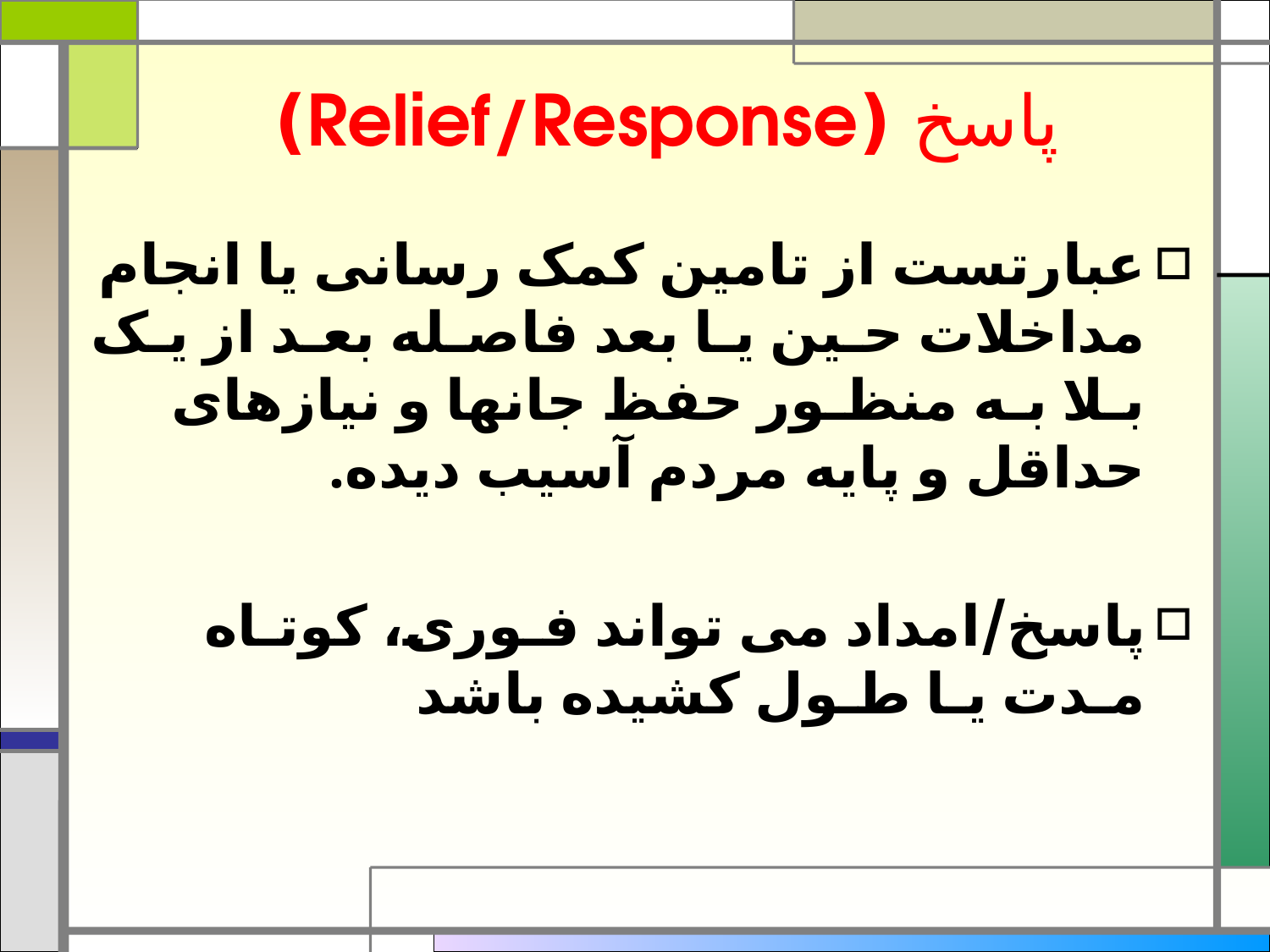

# پاسخ (Relief/Response)
عبارتست از تامين کمک رسانی یا انجام مداخلات حـين یـا بعد فاصـله بعـد از یـک بـلا بـه منظـور حفظ جانھا و نيازھای حداقل و پایه مردم آسيب دیده.

پاسخ/امداد می تواند فـوری، کوتـاه مـدت یـا طـول کشيده باشد